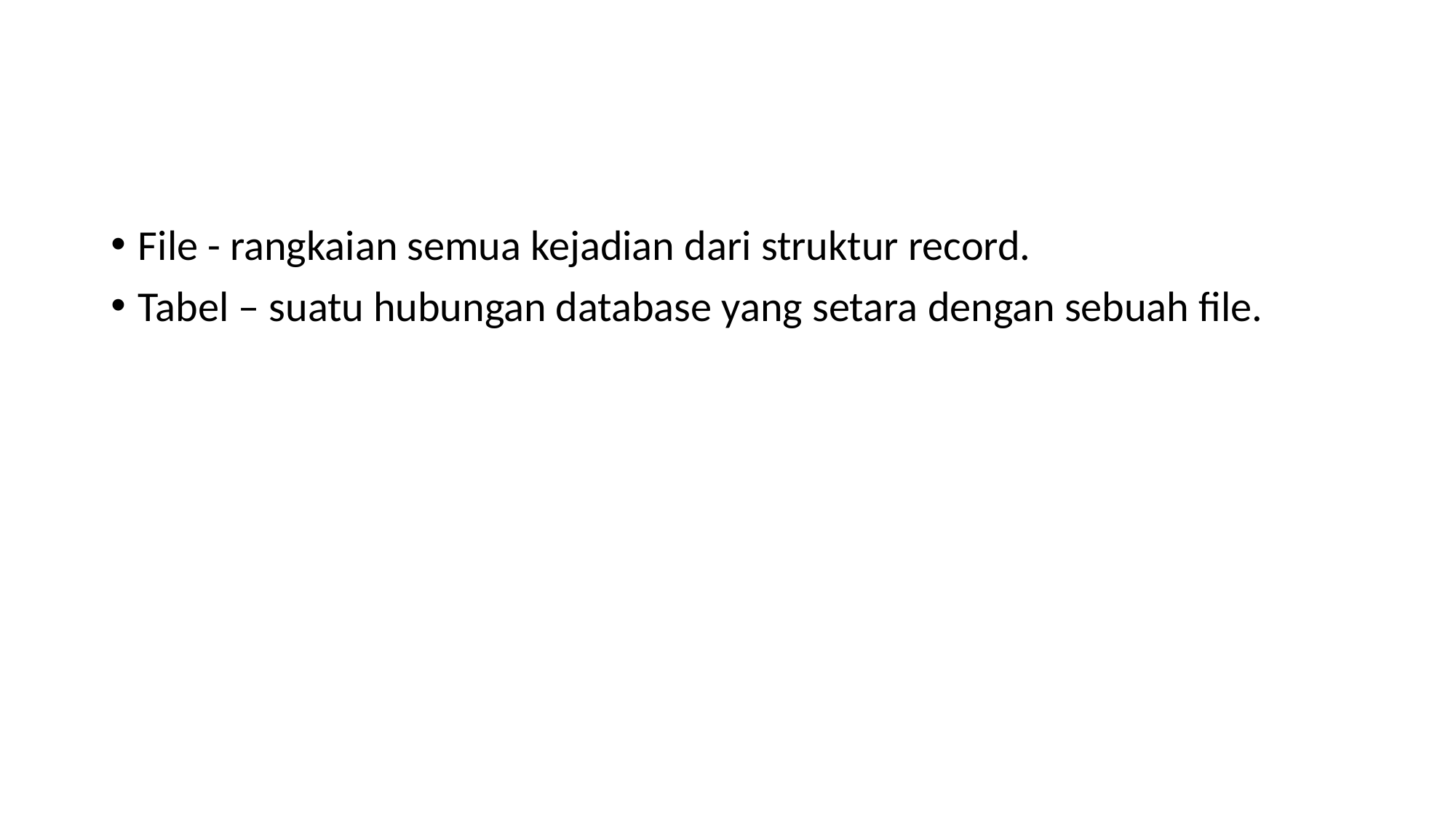

#
File - rangkaian semua kejadian dari struktur record.
Tabel – suatu hubungan database yang setara dengan sebuah file.